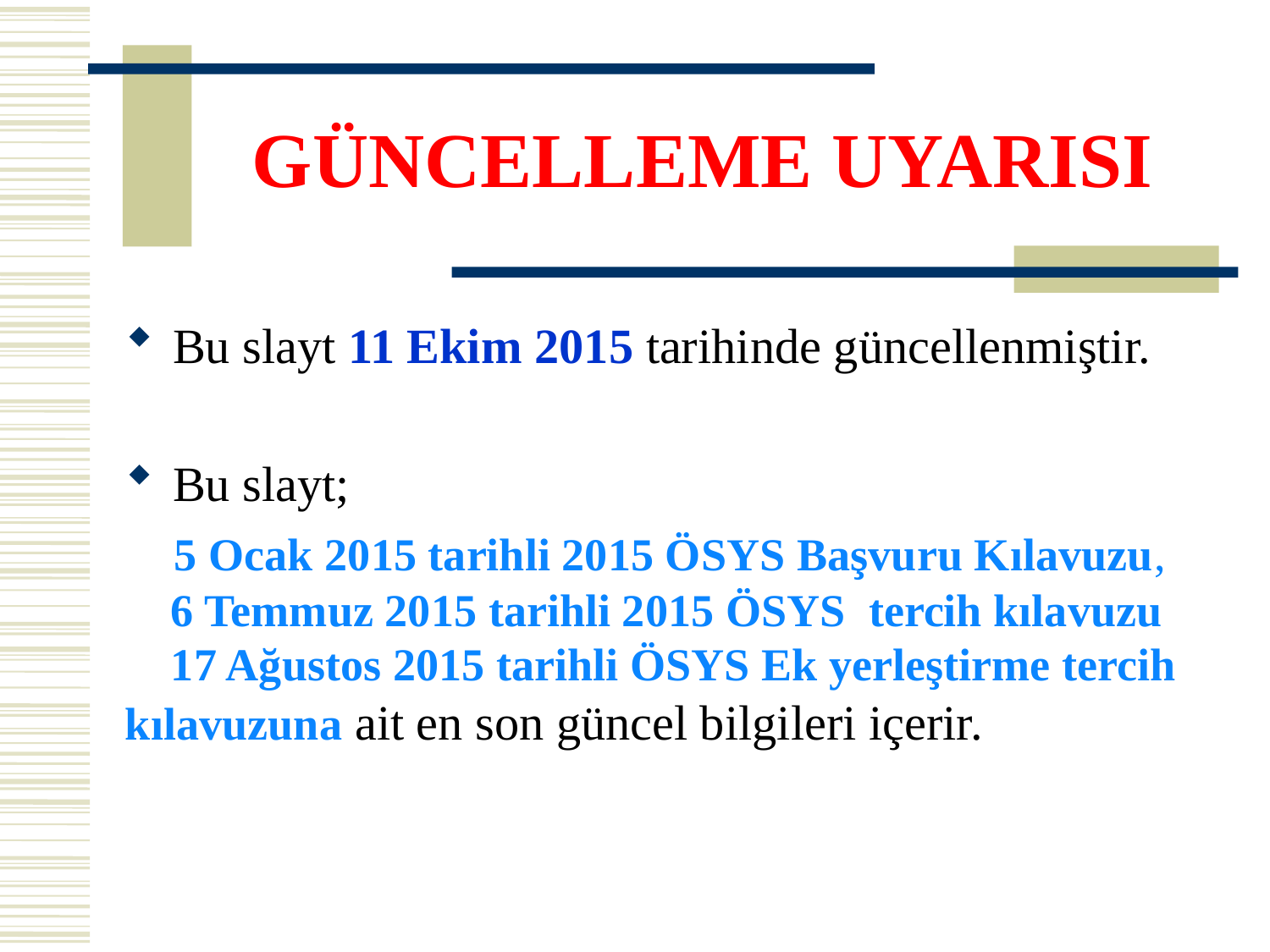

# GÜNCELLEME UYARISI
Bu slayt 11 Ekim 2015 tarihinde güncellenmiştir.

Bu slayt;
    5 Ocak 2015 tarihli 2015 ÖSYS Başvuru Kılavuzu, 
    6 Temmuz 2015 tarihli 2015 ÖSYS  tercih kılavuzu 
    17 Ağustos 2015 tarihli ÖSYS Ek yerleştirme tercih kılavuzuna ait en son güncel bilgileri içerir.